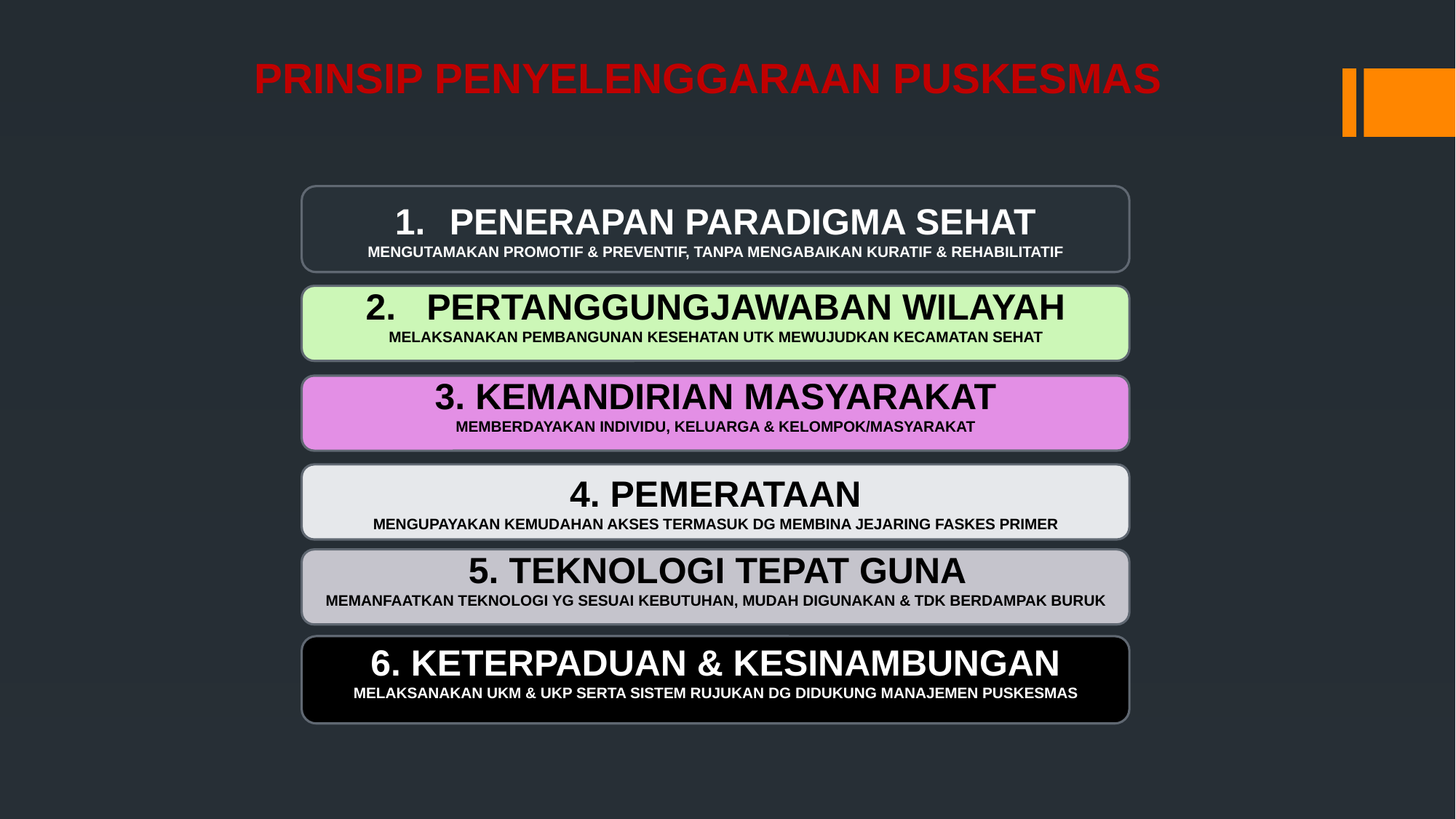

PRINSIP PENYELENGGARAAN PUSKESMAS

PENERAPAN PARADIGMA SEHAT
MENGUTAMAKAN PROMOTIF & PREVENTIF, TANPA MENGABAIKAN KURATIF & REHABILITATIF
2.   PERTANGGUNGJAWABAN WILAYAH
MELAKSANAKAN PEMBANGUNAN KESEHATAN UTK MEWUJUDKAN KECAMATAN SEHAT

3. KEMANDIRIAN MASYARAKAT
MEMBERDAYAKAN INDIVIDU, KELUARGA & KELOMPOK/MASYARAKAT

4. PEMERATAAN
MENGUPAYAKAN KEMUDAHAN AKSES TERMASUK DG MEMBINA JEJARING FASKES PRIMER
 5. TEKNOLOGI TEPAT GUNA
MEMANFAATKAN TEKNOLOGI YG SESUAI KEBUTUHAN, MUDAH DIGUNAKAN & TDK BERDAMPAK BURUK

6. KETERPADUAN & KESINAMBUNGAN
MELAKSANAKAN UKM & UKP SERTA SISTEM RUJUKAN DG DIDUKUNG MANAJEMEN PUSKESMAS